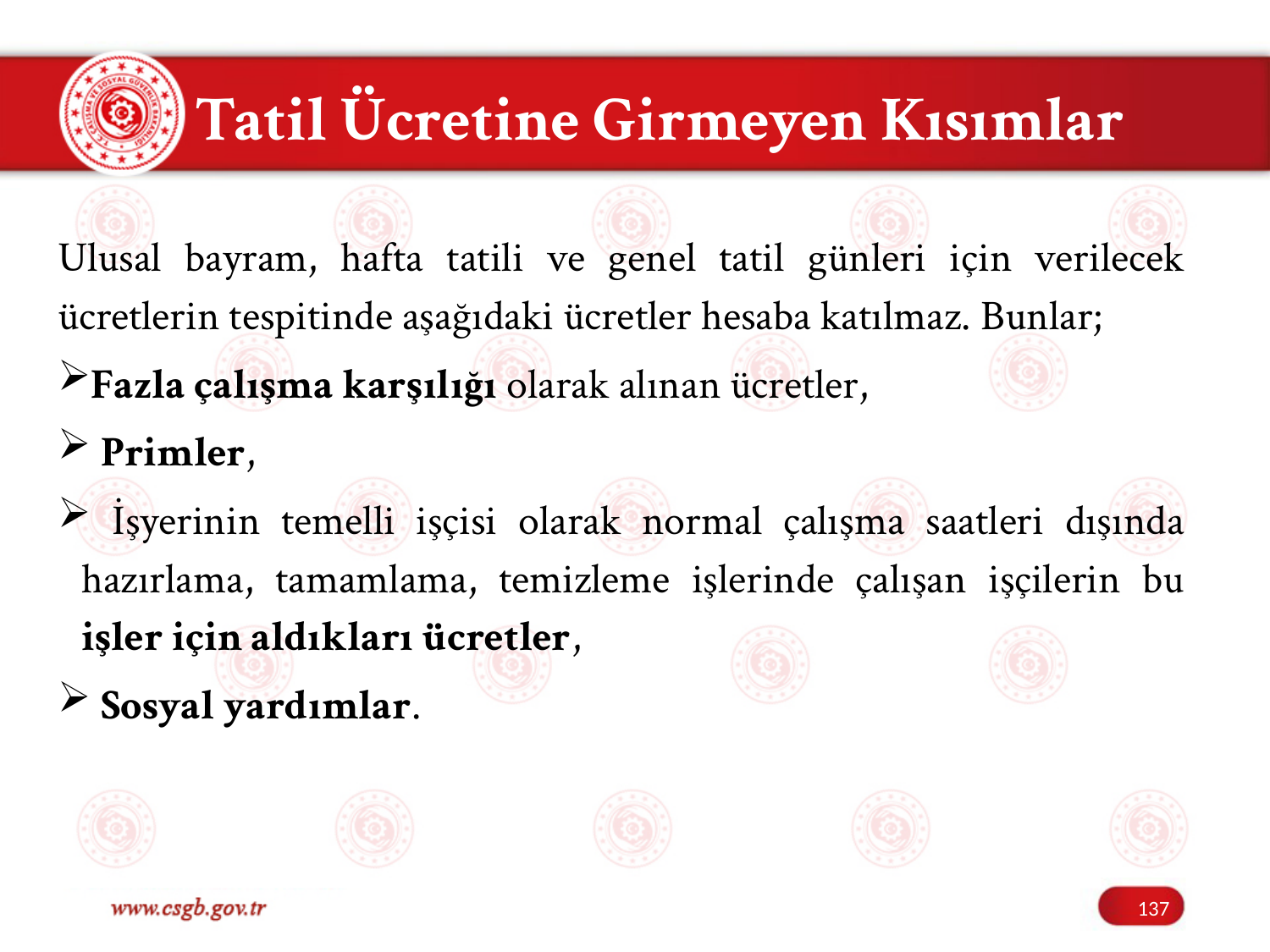

# Tatil Ücretine Girmeyen Kısımlar
Ulusal bayram, hafta tatili ve genel tatil günleri için verilecek ücretlerin tespitinde aşağıdaki ücretler hesaba katılmaz. Bunlar;
Fazla çalışma karşılığı olarak alınan ücretler,
 Primler,
 İşyerinin temelli işçisi olarak normal çalışma saatleri dışında hazırlama, tamamlama, temizleme işlerinde çalışan işçilerin bu işler için aldıkları ücretler,
 Sosyal yardımlar.

137